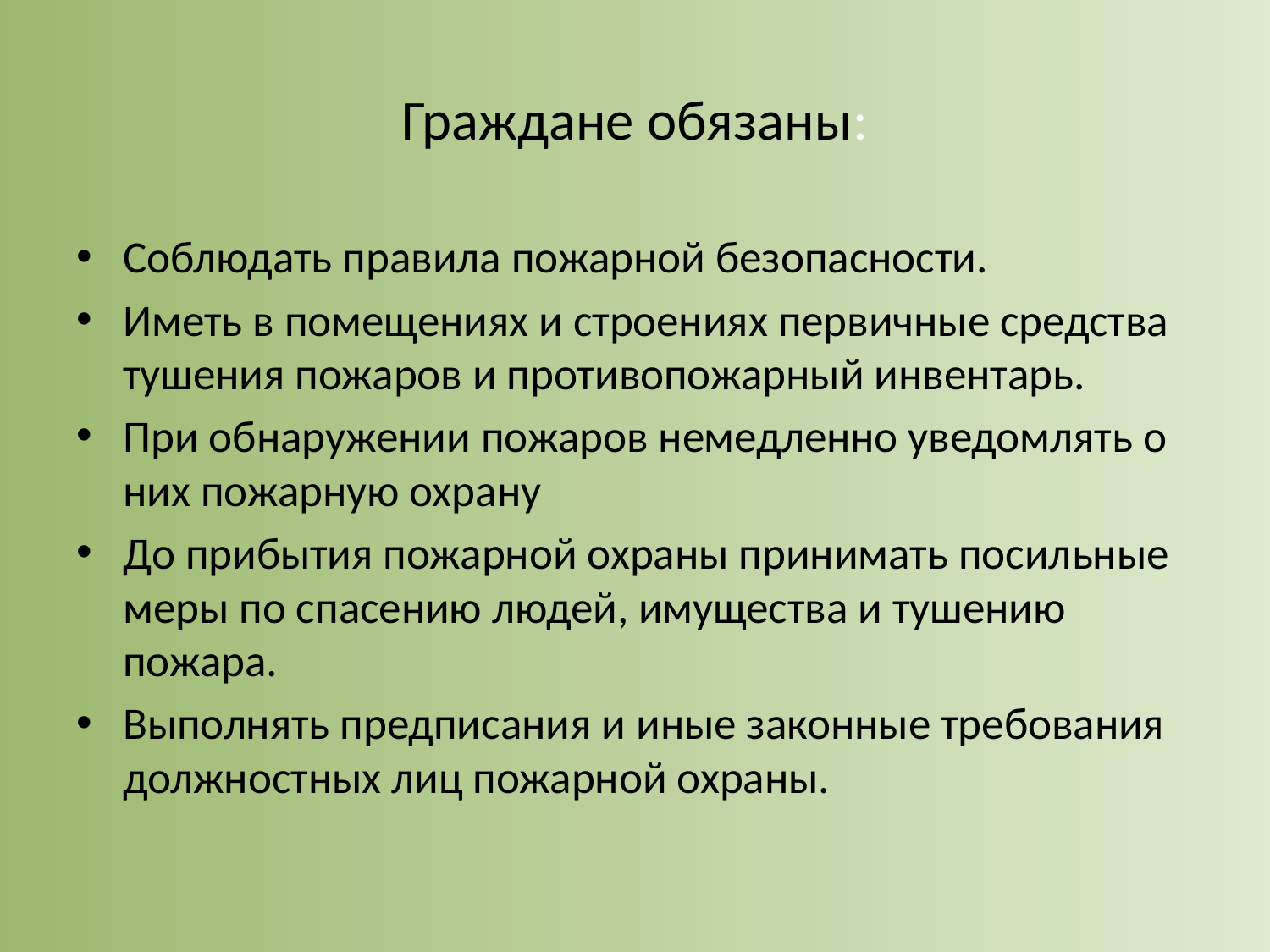

# Граждане обязаны:
Соблюдать правила пожарной безопасности.
Иметь в помещениях и строениях первичные средства тушения пожаров и противопожарный инвентарь.
При обнаружении пожаров немедленно уведомлять о них пожарную охрану
До прибытия пожарной охраны принимать посильные меры по спасению людей, имущества и тушению пожара.
Выполнять предписания и иные законные требования должностных лиц пожарной охраны.